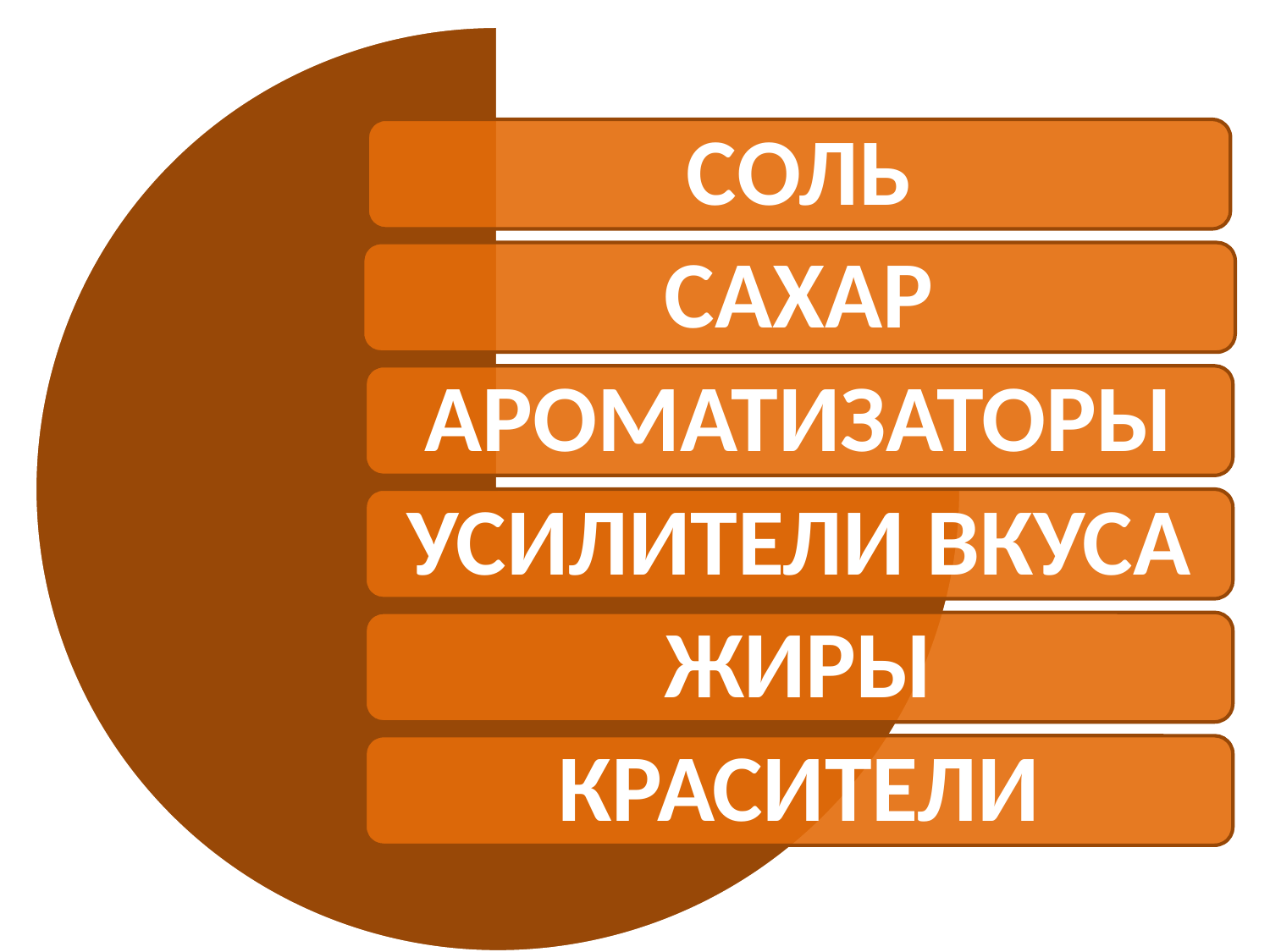

СОЛЬ
САХАР
АРОМАТИЗАТОРЫ
УСИЛИТЕЛИ ВКУСА
ЖИРЫ
КРАСИТЕЛИ